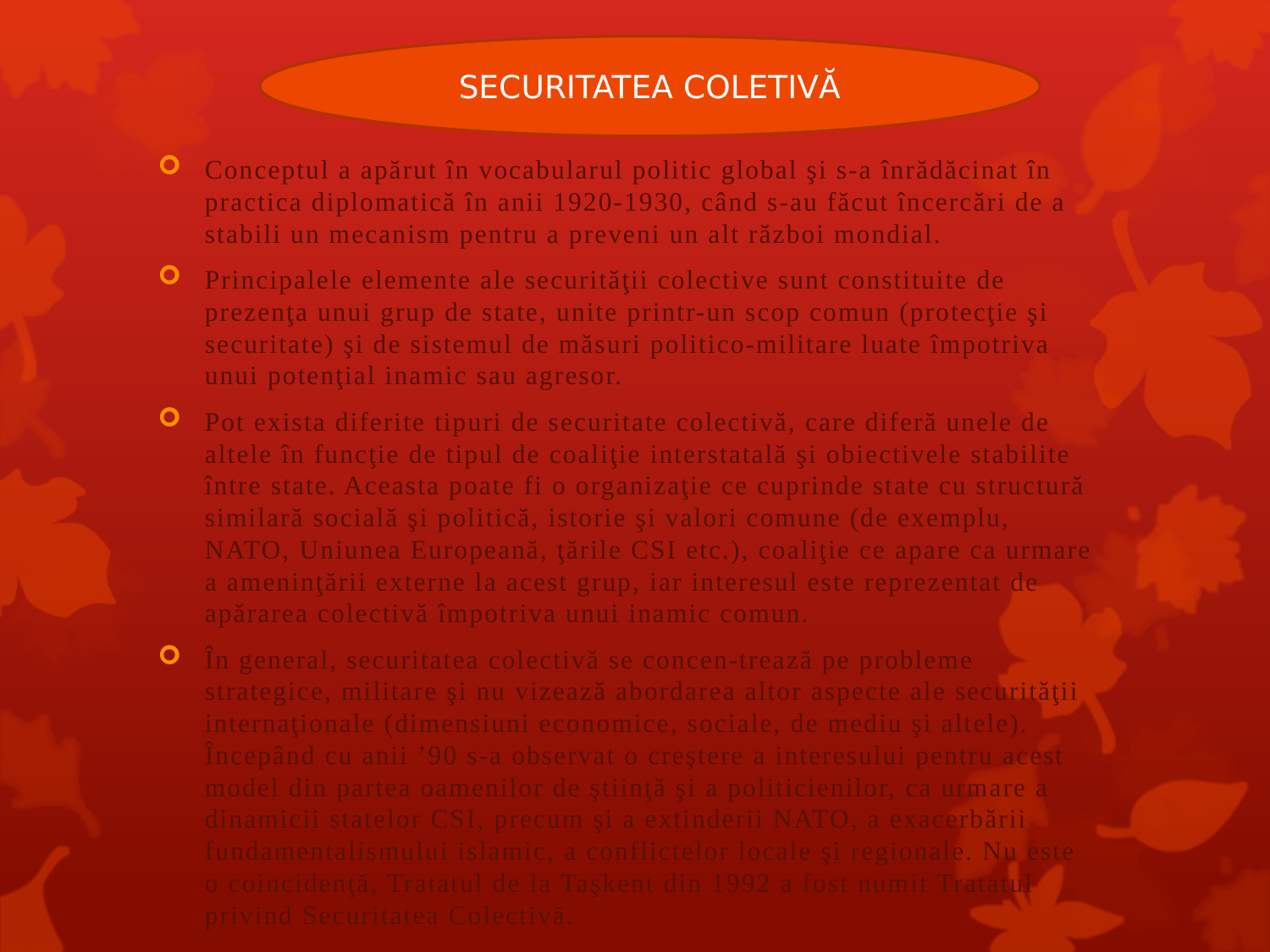

SECURITATEA COLETIVĂ
Conceptul a apărut în vocabularul politic global şi s-a înrădăcinat în practica diplomatică în anii 1920-1930, când s-au făcut încercări de a stabili un mecanism pentru a preveni un alt război mondial.
Principalele elemente ale securităţii colective sunt constituite de prezenţa unui grup de state, unite printr-un scop comun (protecţie şi securitate) şi de sistemul de măsuri politico-militare luate împotriva unui potenţial inamic sau agresor.
Pot exista diferite tipuri de securitate colectivă, care diferă unele de altele în funcţie de tipul de coaliţie interstatală şi obiectivele stabilite între state. Aceasta poate fi o organizaţie ce cuprinde state cu structură similară socială şi politică, istorie şi valori comune (de exemplu, NATO, Uniunea Europeană, ţările CSI etc.), coaliţie ce apare ca urmare a ameninţării externe la acest grup, iar interesul este reprezentat de apărarea colectivă împotriva unui inamic comun.
În general, securitatea colectivă se concen-trează pe probleme strategice, militare şi nu vizează abordarea altor aspecte ale securităţii internaţionale (dimensiuni economice, sociale, de mediu şi altele). Începând cu anii ’90 s-a observat o creştere a interesului pentru acest model din partea oamenilor de ştiinţă şi a politicienilor, ca urmare a dinamicii statelor CSI, precum şi a extinderii NATO, a exacerbării fundamentalismului islamic, a conflictelor locale şi regionale. Nu este o coincidenţă, Tratatul de la Taşkent din 1992 a fost numit Tratatul privind Securitatea Colectivă.